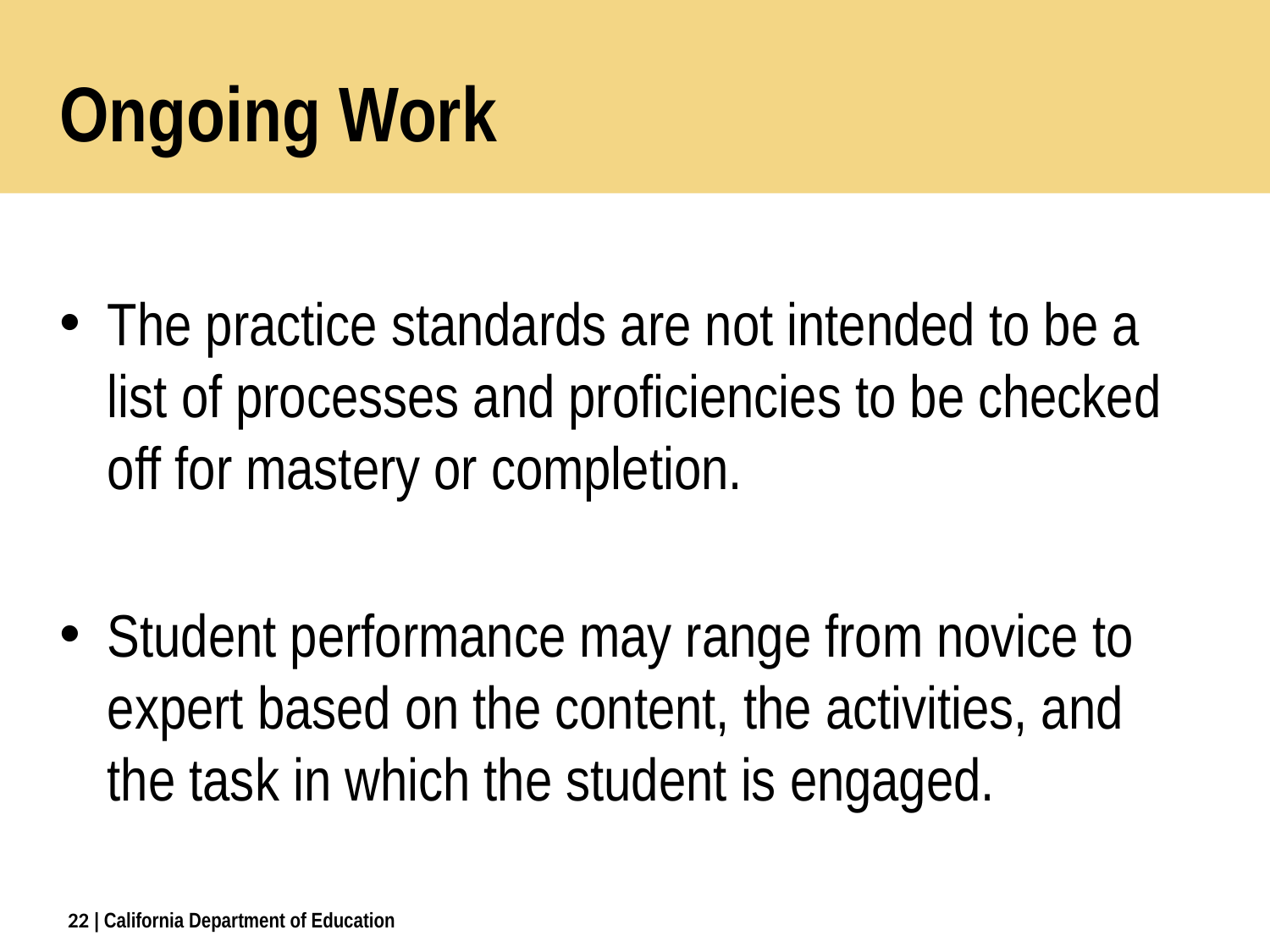

#
Ongoing Work

The practice standards are not intended to be a list of processes and proficiencies to be checked off for mastery or completion.

Student performance may range from novice to expert based on the content, the activities, and the task in which the student is engaged.

22
| California Department of Education